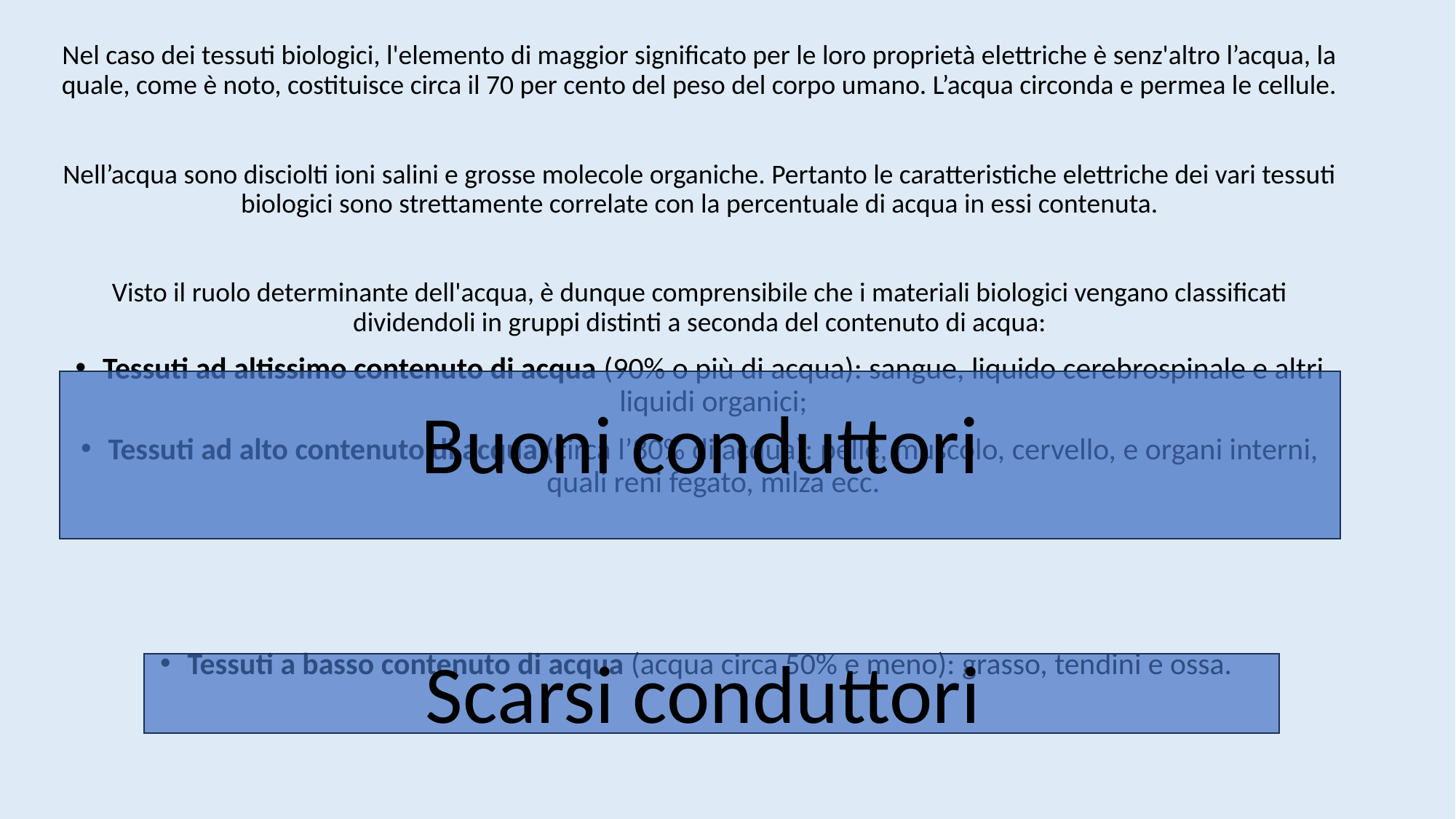

Nel caso dei tessuti biologici, l'elemento di maggior significato per le loro proprietà elettriche è senz'altro l’acqua, la quale, come è noto, costituisce circa il 70 per cento del peso del corpo umano. L’acqua circonda e permea le cellule.

Nell’acqua sono disciolti ioni salini e grosse molecole organiche. Pertanto le caratteristiche elettriche dei vari tessuti biologici sono strettamente correlate con la percentuale di acqua in essi contenuta.

Visto il ruolo determinante dell'acqua, è dunque comprensibile che i materiali biologici vengano classificati dividendoli in gruppi distinti a seconda del contenuto di acqua:
Tessuti ad altissimo contenuto di acqua (90% o più di acqua): sangue, liquido cerebrospinale e altri liquidi organici;
Tessuti ad alto contenuto di acqua (circa l’80% di acqua): pelle, muscolo, cervello, e organi interni, quali reni fegato, milza ecc.

Tessuti a basso contenuto di acqua (acqua circa 50% e meno): grasso, tendini e ossa.

Buoni conduttori
Scarsi conduttori